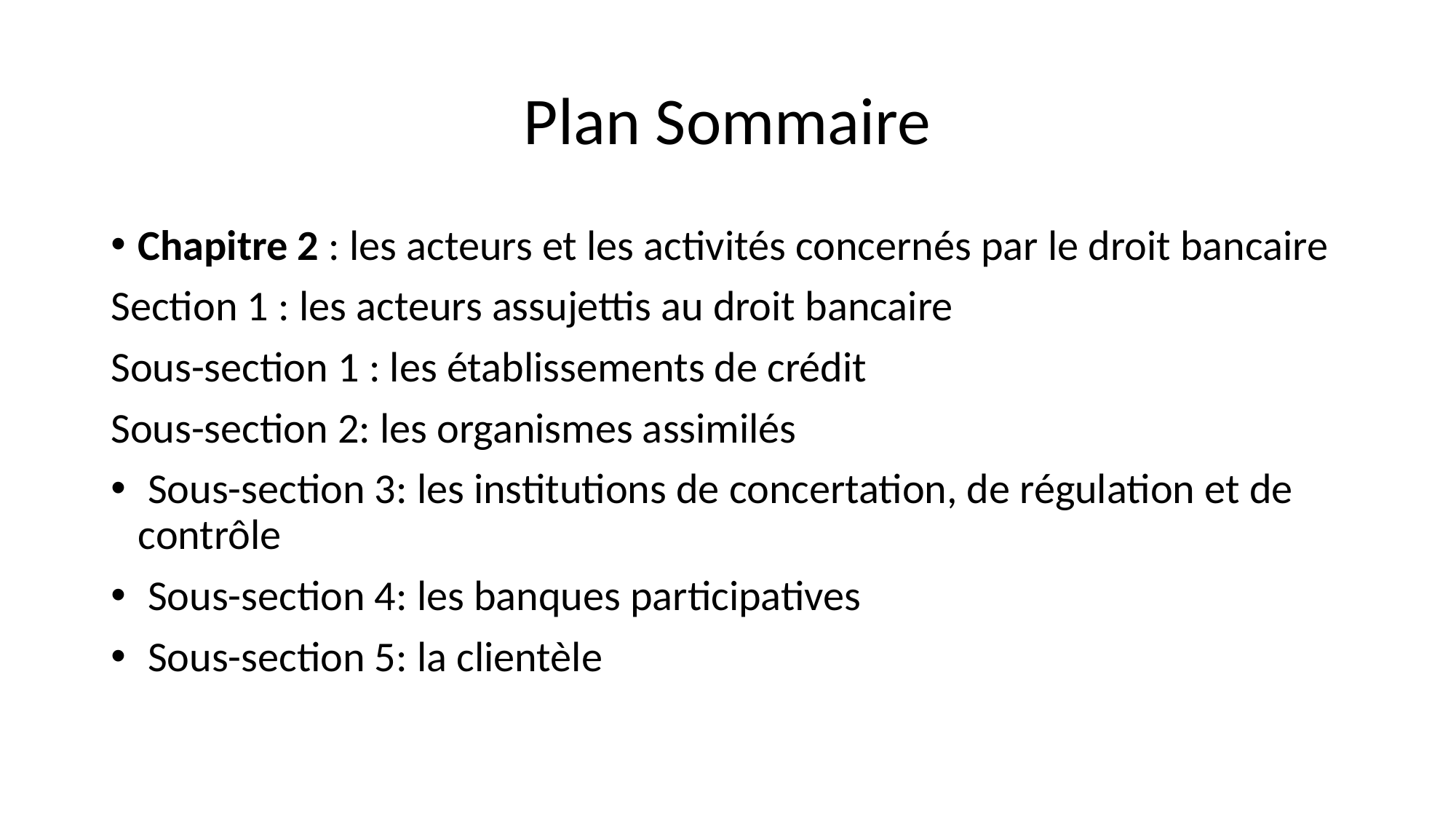

# Plan Sommaire
Chapitre 2 : les acteurs et les activités concernés par le droit bancaire
Section 1 : les acteurs assujettis au droit bancaire
Sous-section 1 : les établissements de crédit
Sous-section 2: les organismes assimilés
 Sous-section 3: les institutions de concertation, de régulation et de contrôle
 Sous-section 4: les banques participatives
 Sous-section 5: la clientèle